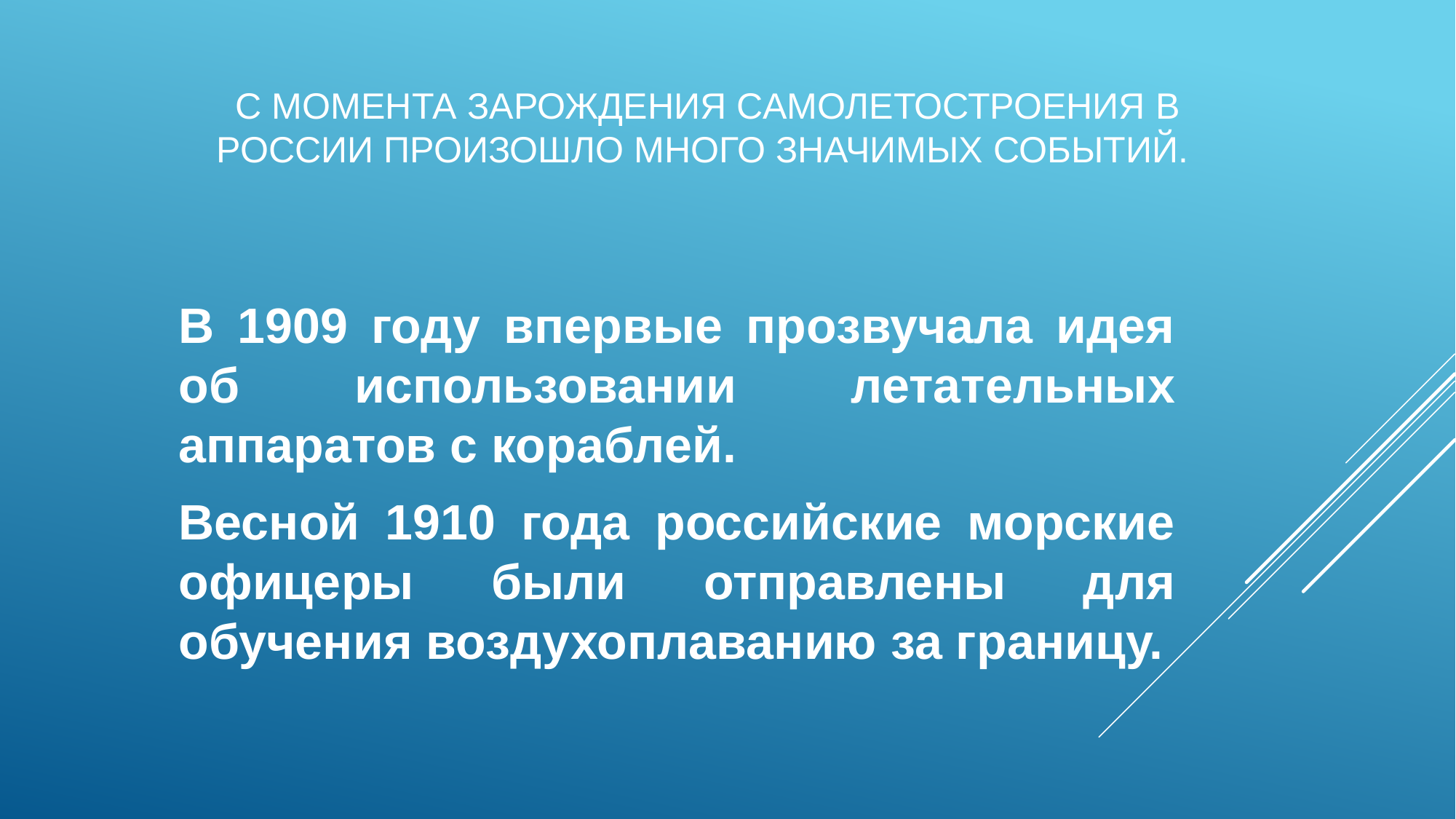

# С момента зарождения самолетостроения в России произошло много значимых событий.
В 1909 году впервые прозвучала идея об использовании летательных аппаратов с кораблей.
Весной 1910 года российские морские офицеры были отправлены для обучения воздухоплаванию за границу.